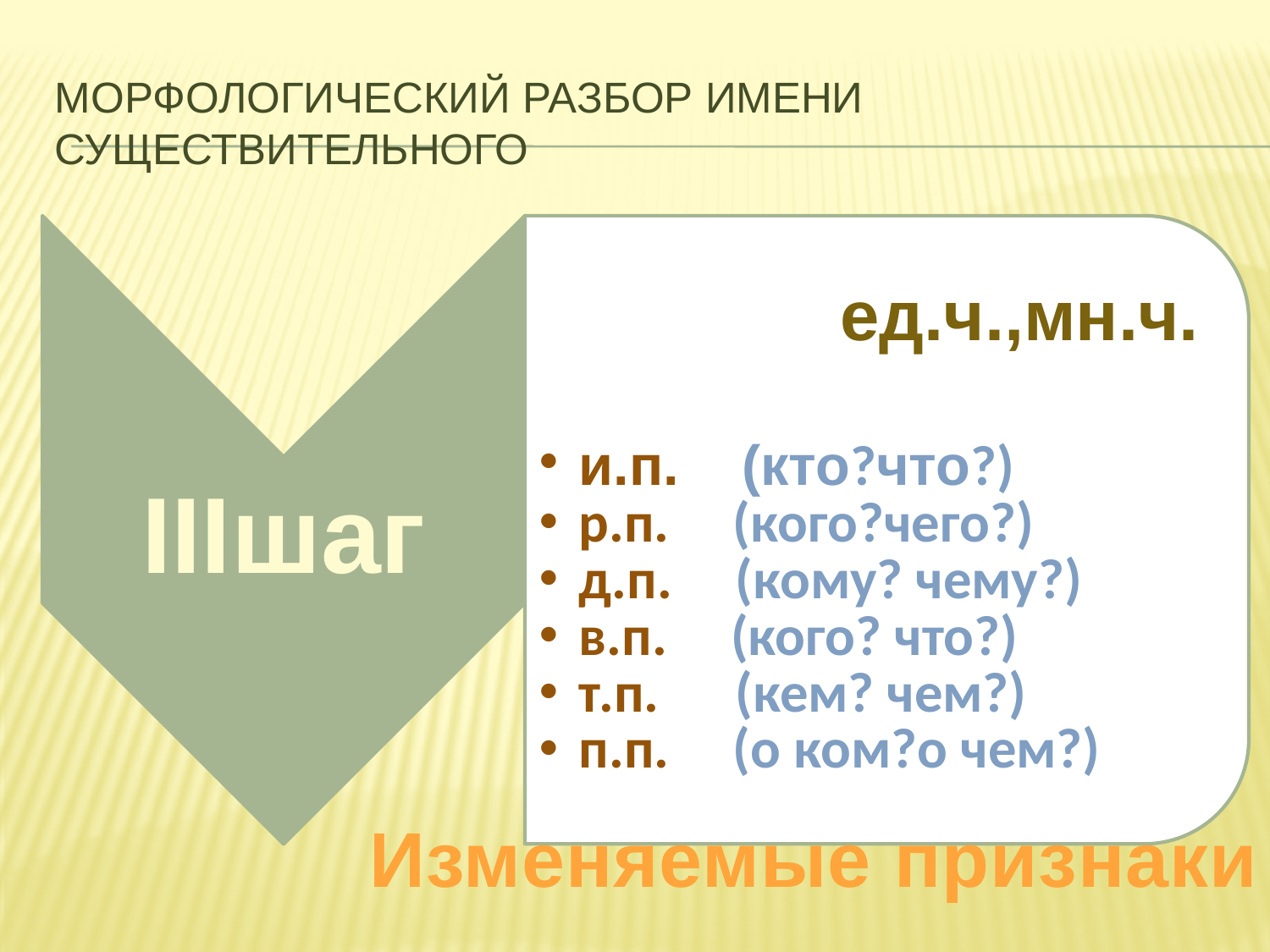

# Морфологический разбор имени существительного
IIIшаг
Падеж
Число –ед.ч.,мн.ч.
Изменяемые признаки